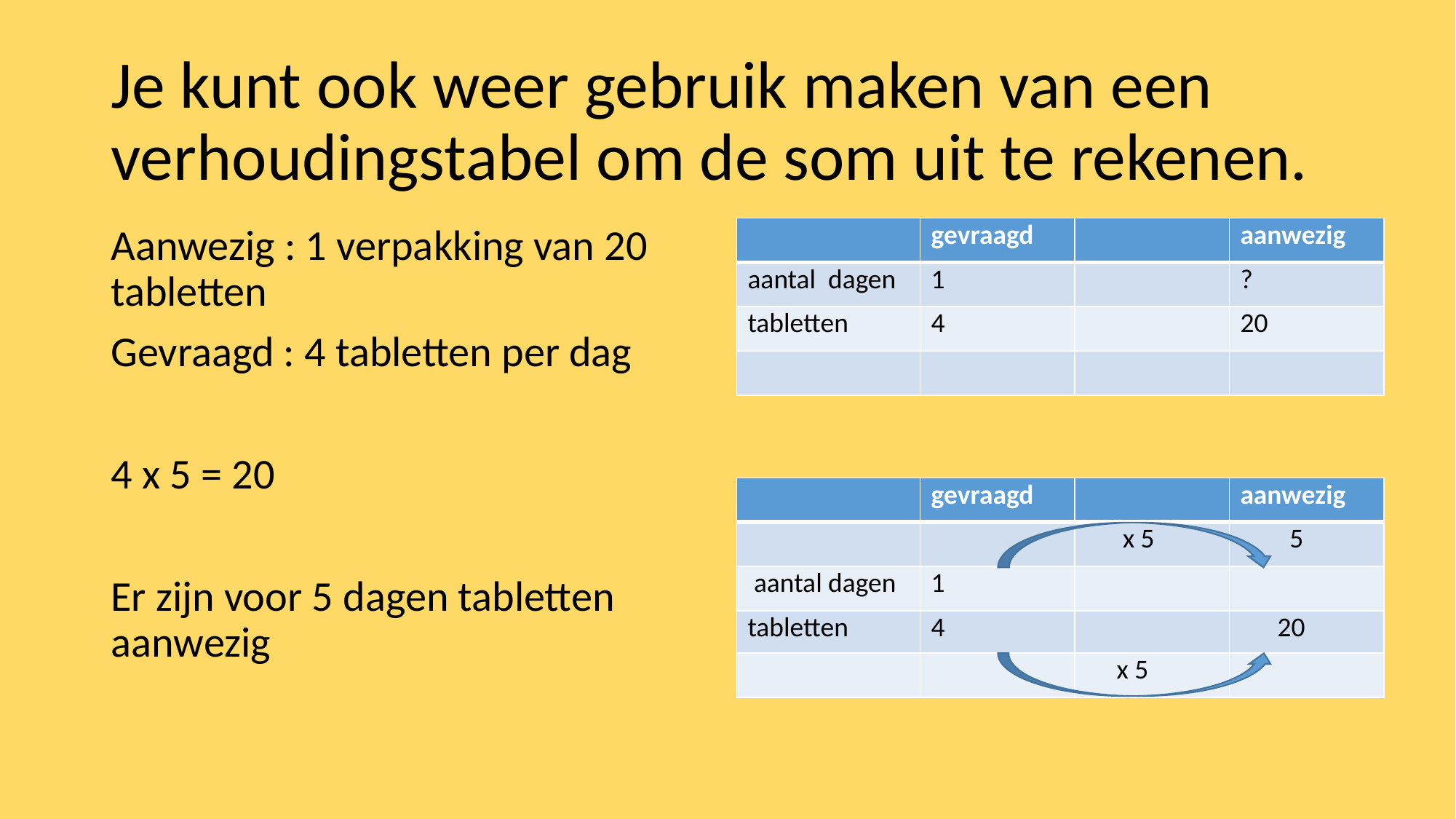

# Je kunt ook weer gebruik maken van een verhoudingstabel om de som uit te rekenen.
Aanwezig : 1 verpakking van 20 tabletten
Gevraagd : 4 tabletten per dag

4 x 5 = 20

Er zijn voor 5 dagen tabletten aanwezig
|  | gevraagd |  | aanwezig |
| --- | --- | --- | --- |
| aantal dagen | 1 |  | ? |
| tabletten | 4 |  | 20 |
|  |  |  |  |
|  | gevraagd |  | aanwezig |
| --- | --- | --- | --- |
|  |  | x 5 | 5 |
| aantal dagen | 1 |  |  |
| tabletten | 4 |  | 20 |
|  |  | x 5 |  |